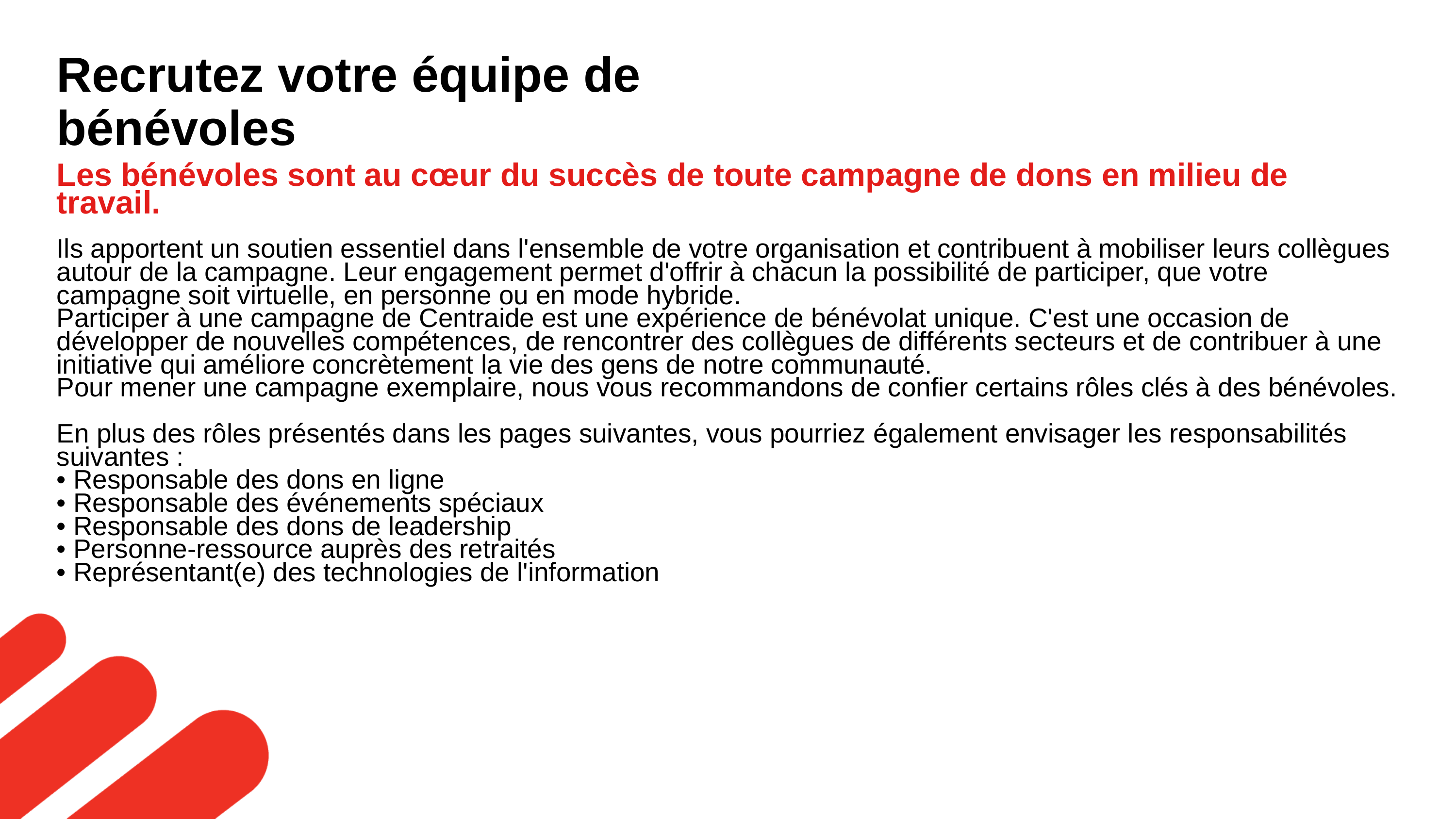

Recrutez votre équipe de bénévoles
Les bénévoles sont au cœur du succès de toute campagne de dons en milieu de travail.

Ils apportent un soutien essentiel dans l'ensemble de votre organisation et contribuent à mobiliser leurs collègues autour de la campagne. Leur engagement permet d'offrir à chacun la possibilité de participer, que votre campagne soit virtuelle, en personne ou en mode hybride.
Participer à une campagne de Centraide est une expérience de bénévolat unique. C'est une occasion de développer de nouvelles compétences, de rencontrer des collègues de différents secteurs et de contribuer à une initiative qui améliore concrètement la vie des gens de notre communauté.
Pour mener une campagne exemplaire, nous vous recommandons de confier certains rôles clés à des bénévoles.

En plus des rôles présentés dans les pages suivantes, vous pourriez également envisager les responsabilités suivantes :
• Responsable des dons en ligne
• Responsable des événements spéciaux
• Responsable des dons de leadership
• Personne-ressource auprès des retraités
• Représentant(e) des technologies de l'information